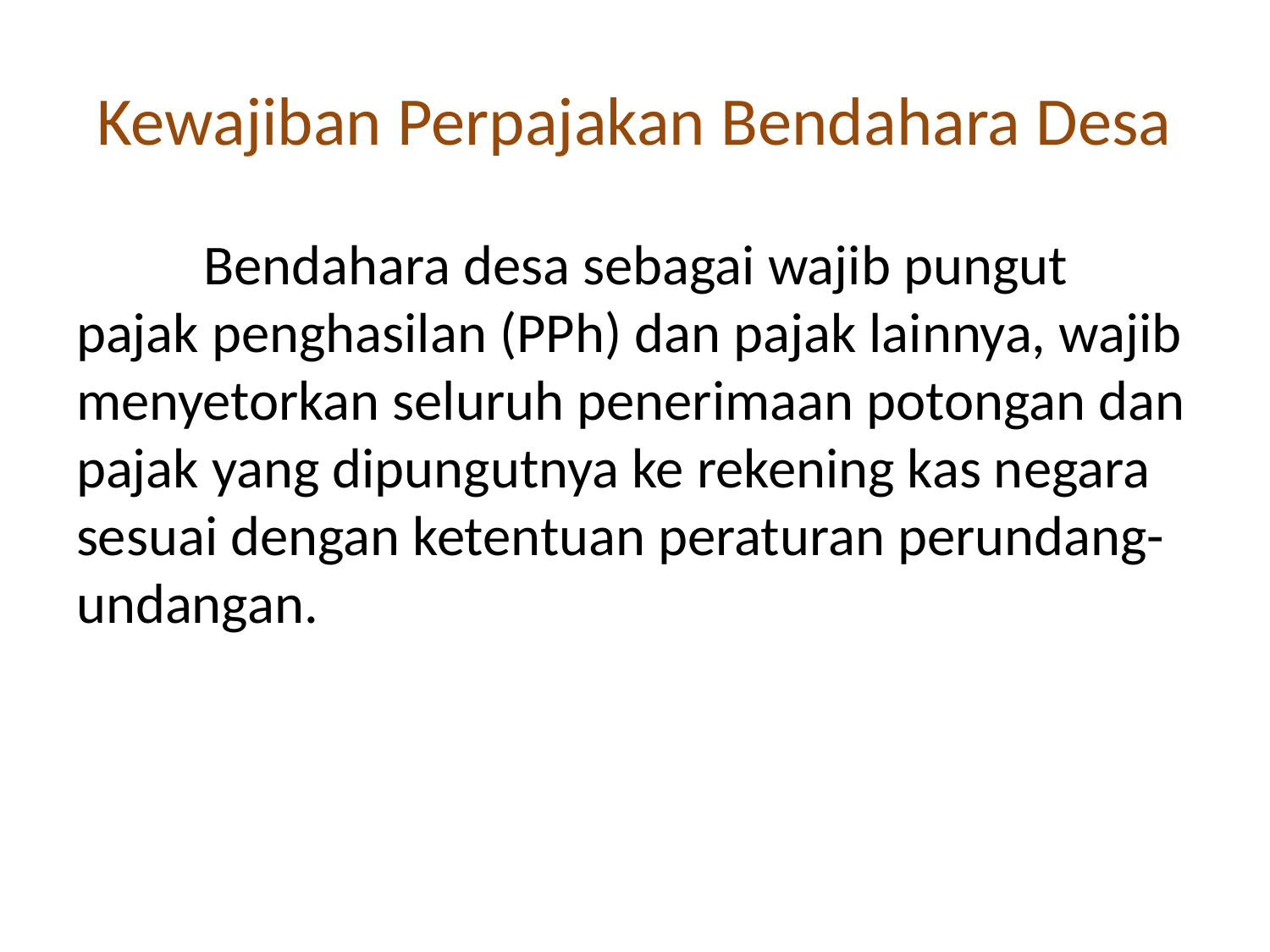

# Kewajiban Perpajakan Bendahara Desa
	Bendahara desa sebagai wajib pungut pajak penghasilan (PPh) dan pajak lainnya, wajib menyetorkan seluruh penerimaan potongan dan pajak yang dipungutnya ke rekening kas negara sesuai dengan ketentuan peraturan perundang-undangan.